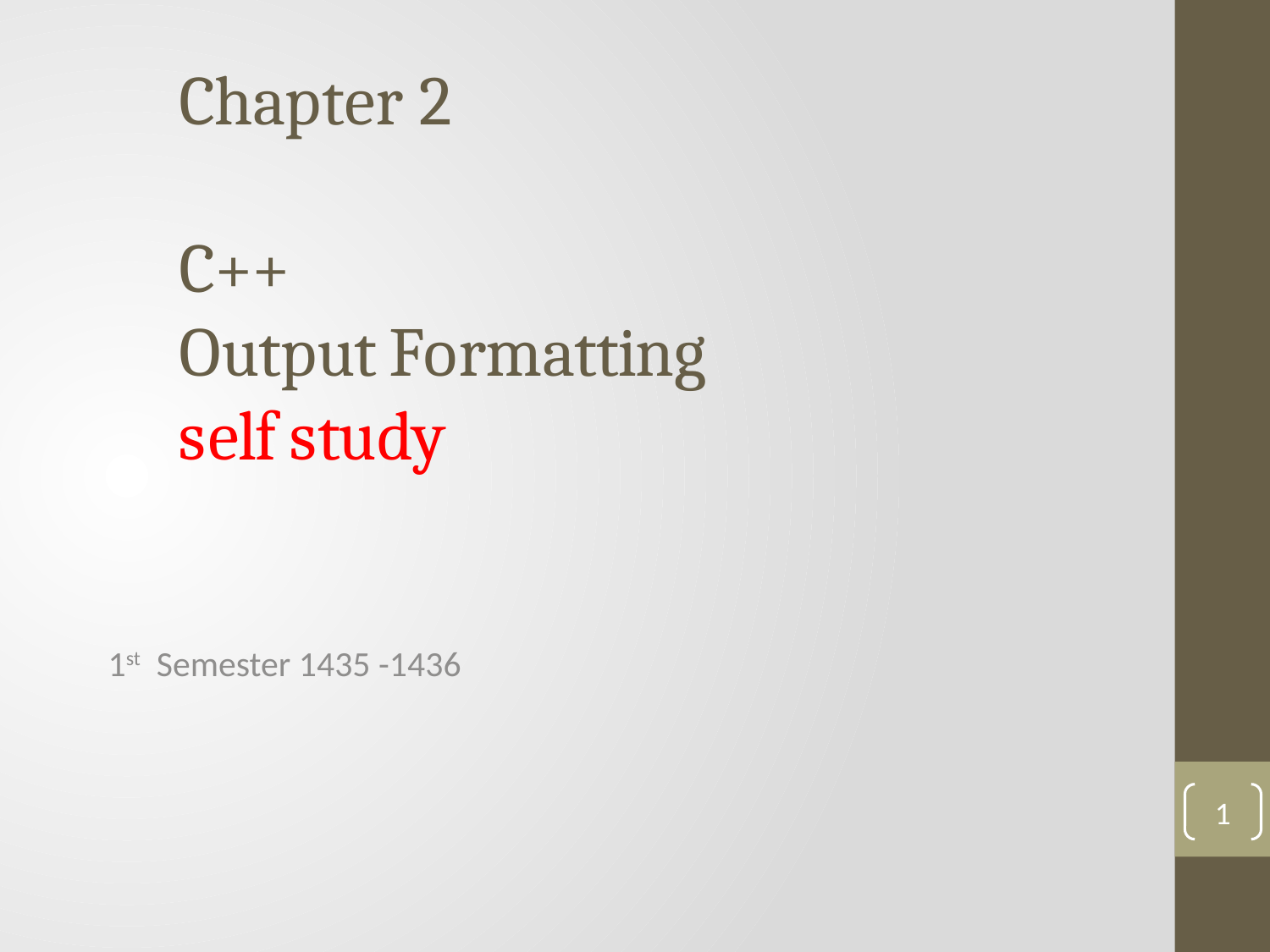

# Chapter 2 C++ Output Formatting self study
1st  Semester 1435 -1436
1